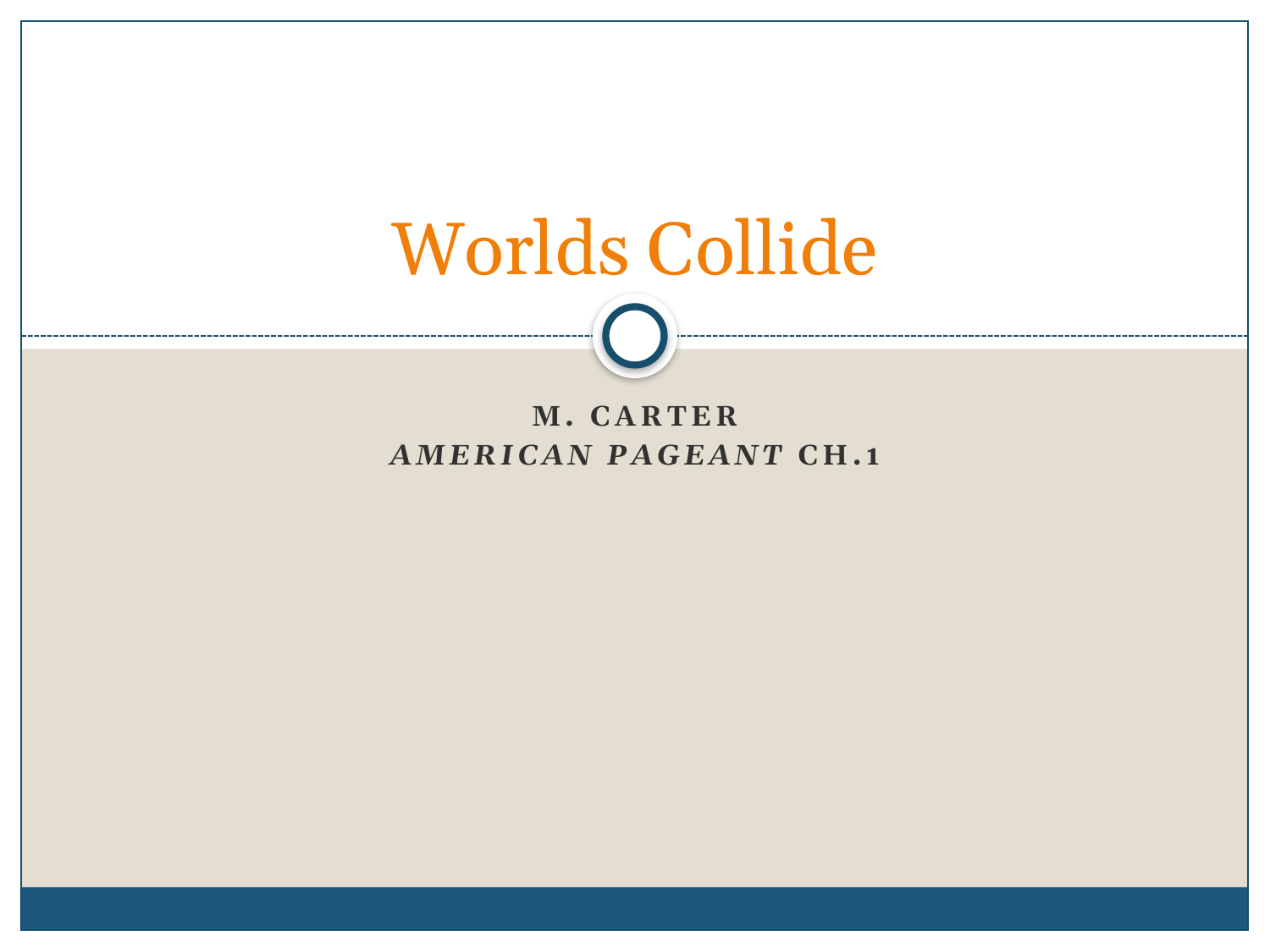

# Worlds Collide
M. Carter
American Pageant ch.1